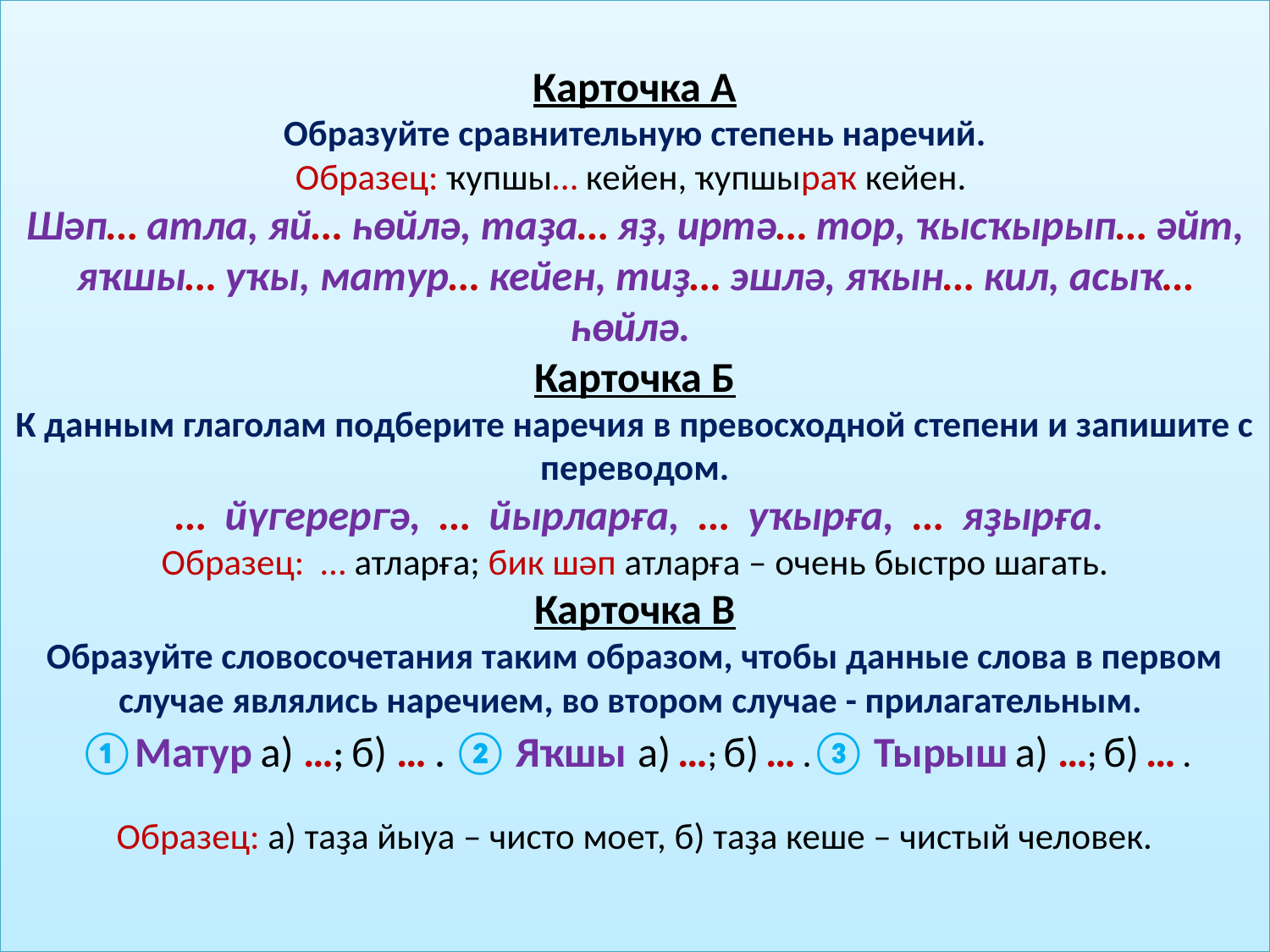

# Карточка А Образуйте сравнительную степень наречий. Образец: ҡупшы… кейен, ҡупшыраҡ кейен. Шәп… атла, яй… һөйлә, таҙа… яҙ, иртә… тор, ҡысҡырып… әйт, яҡшы… уҡы, матур… кейен, тиҙ… эшлә, яҡын… кил, асыҡ… һөйлә. Карточка Б К данным глаголам подберите наречия в превосходной степени и запишите с переводом. …  йүгерергә,  …  йырларға,  …  уҡырға,  …  яҙырға. Образец:  … атларға; бик шәп атларға – очень быстро шагать. Карточка В Образуйте словосочетания таким образом, чтобы данные слова в первом случае являлись наречием, во втором случае - прилагательным. ①Матур а) …; б) … . ② Яҡшы а) …; б) … .③ Тырыш а) …; б) … . Образец: а) таҙа йыуа – чисто моет, б) таҙа кеше – чистый человек.